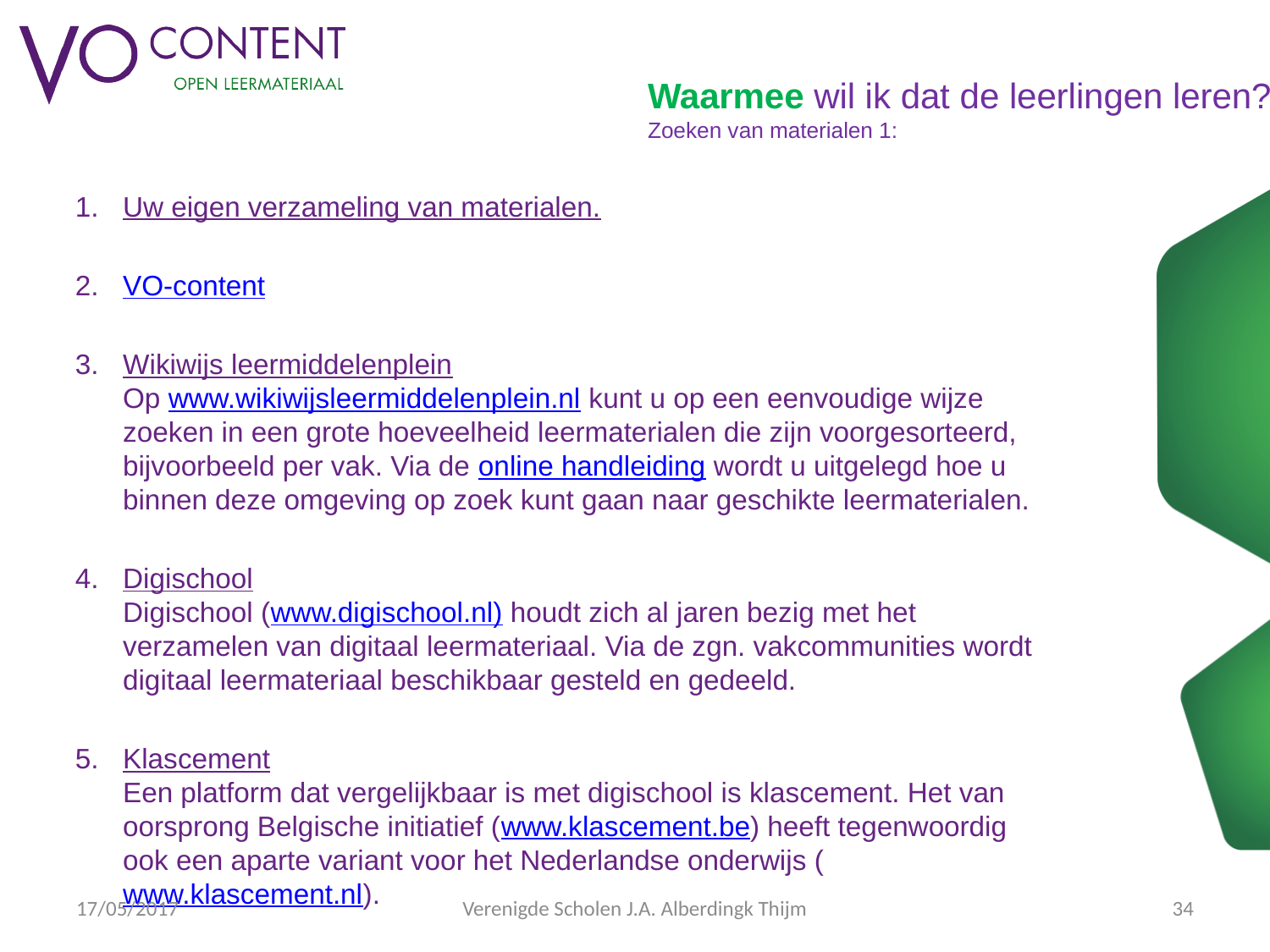

# Waarmee wil ik dat de leerlingen leren? Zoeken van materialen 1:
Uw eigen verzameling van materialen.

VO-content

Wikiwijs leermiddelenplein
Op www.wikiwijsleermiddelenplein.nl kunt u op een eenvoudige wijze zoeken in een grote hoeveelheid leermaterialen die zijn voorgesorteerd, bijvoorbeeld per vak. Via de online handleiding wordt u uitgelegd hoe u binnen deze omgeving op zoek kunt gaan naar geschikte leermaterialen.

Digischool
Digischool (www.digischool.nl) houdt zich al jaren bezig met het verzamelen van digitaal leermateriaal. Via de zgn. vakcommunities wordt digitaal leermateriaal beschikbaar gesteld en gedeeld.

Klascement
Een platform dat vergelijkbaar is met digischool is klascement. Het van oorsprong Belgische initiatief (www.klascement.be) heeft tegenwoordig ook een aparte variant voor het Nederlandse onderwijs (www.klascement.nl).

17/05/2017
Verenigde Scholen J.A. Alberdingk Thijm
34